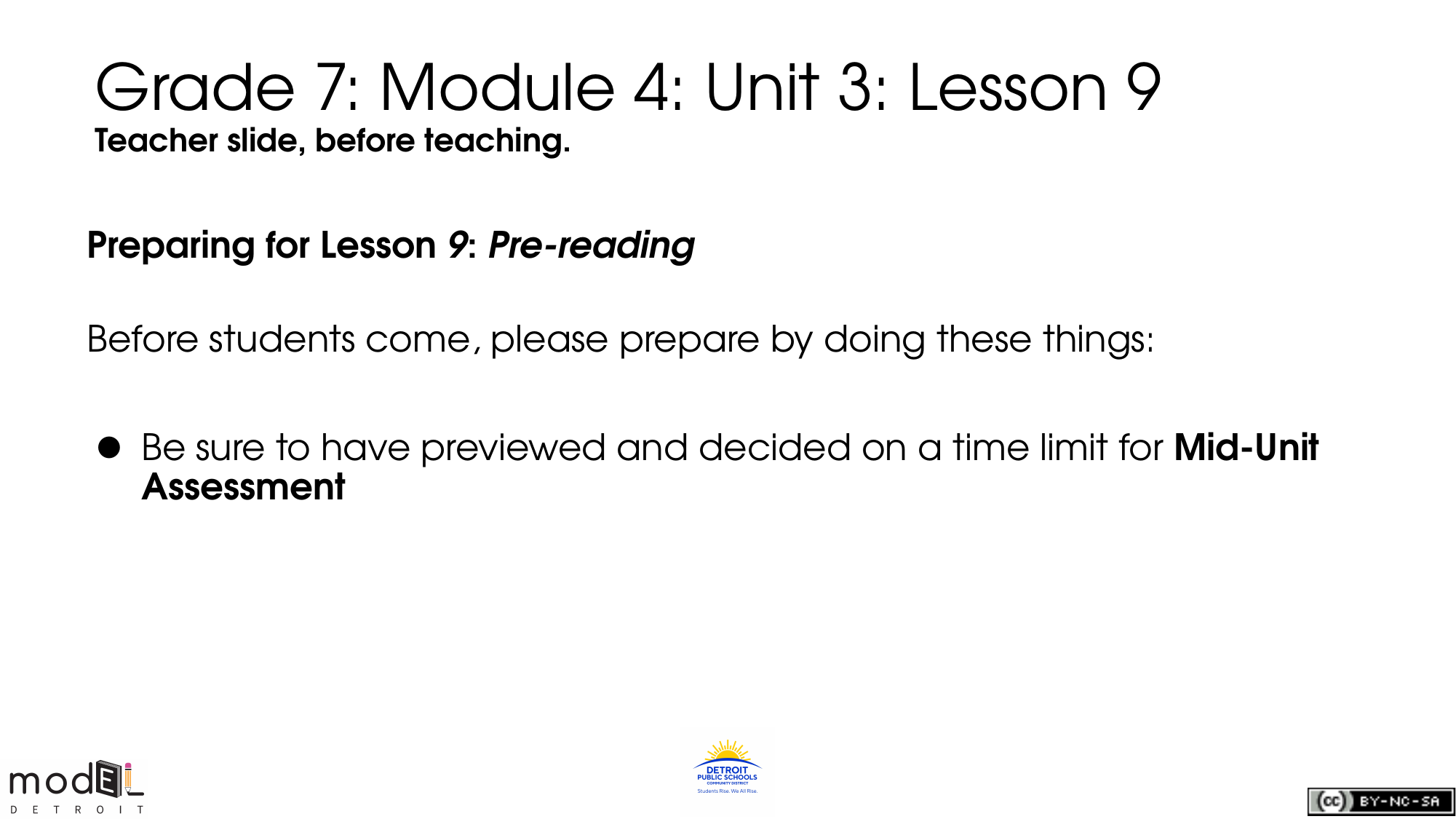

# Grade 7: Module 4: Unit 3: Lesson 9
Teacher slide, before teaching.
Preparing for Lesson 9: Pre-reading

Before students come, please prepare by doing these things:

Be sure to have previewed and decided on a time limit for Mid-Unit Assessment